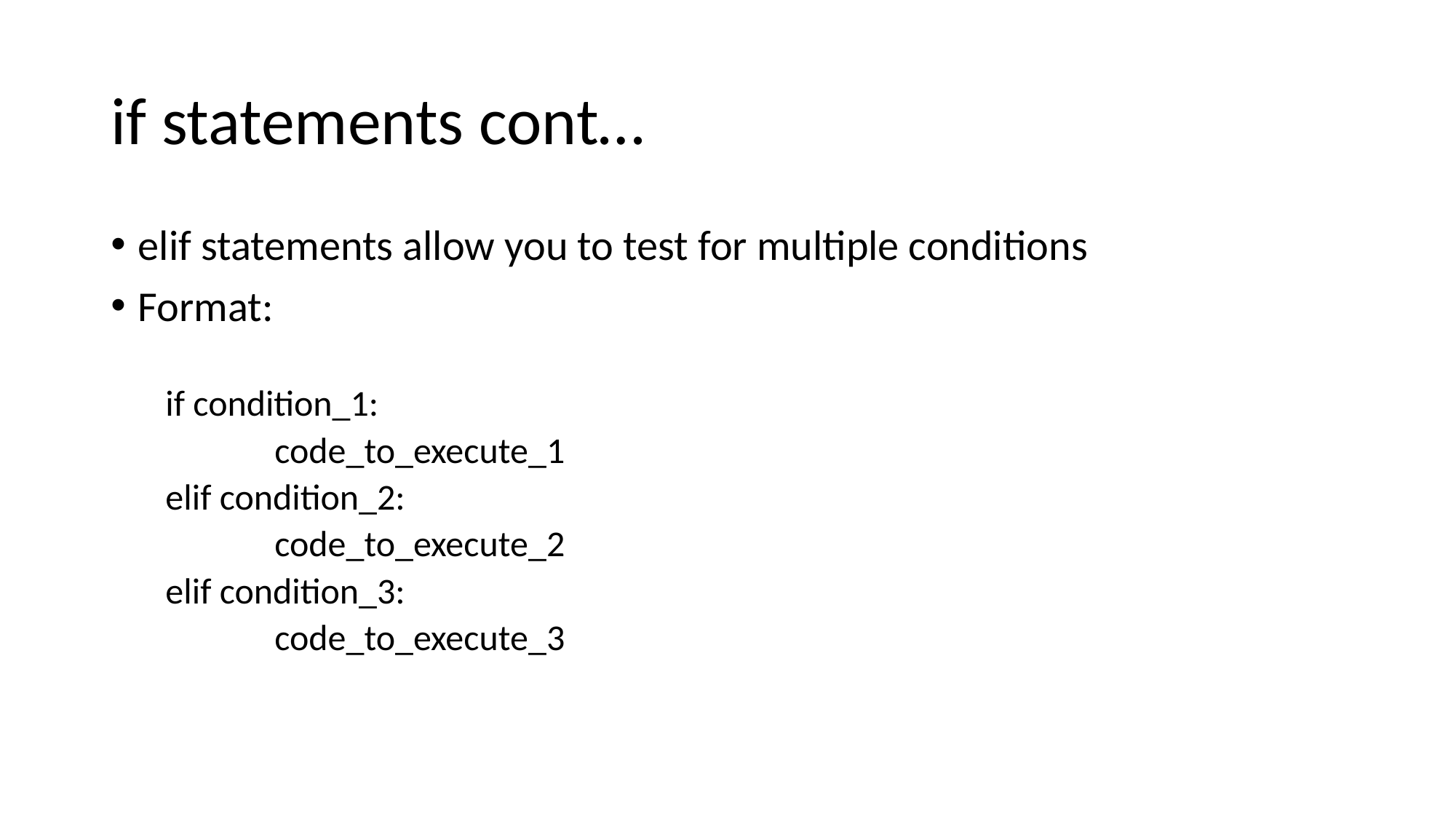

# if statements cont…
elif statements allow you to test for multiple conditions
Format:

if condition_1:
	code_to_execute_1
elif condition_2:
	code_to_execute_2
elif condition_3:
	code_to_execute_3